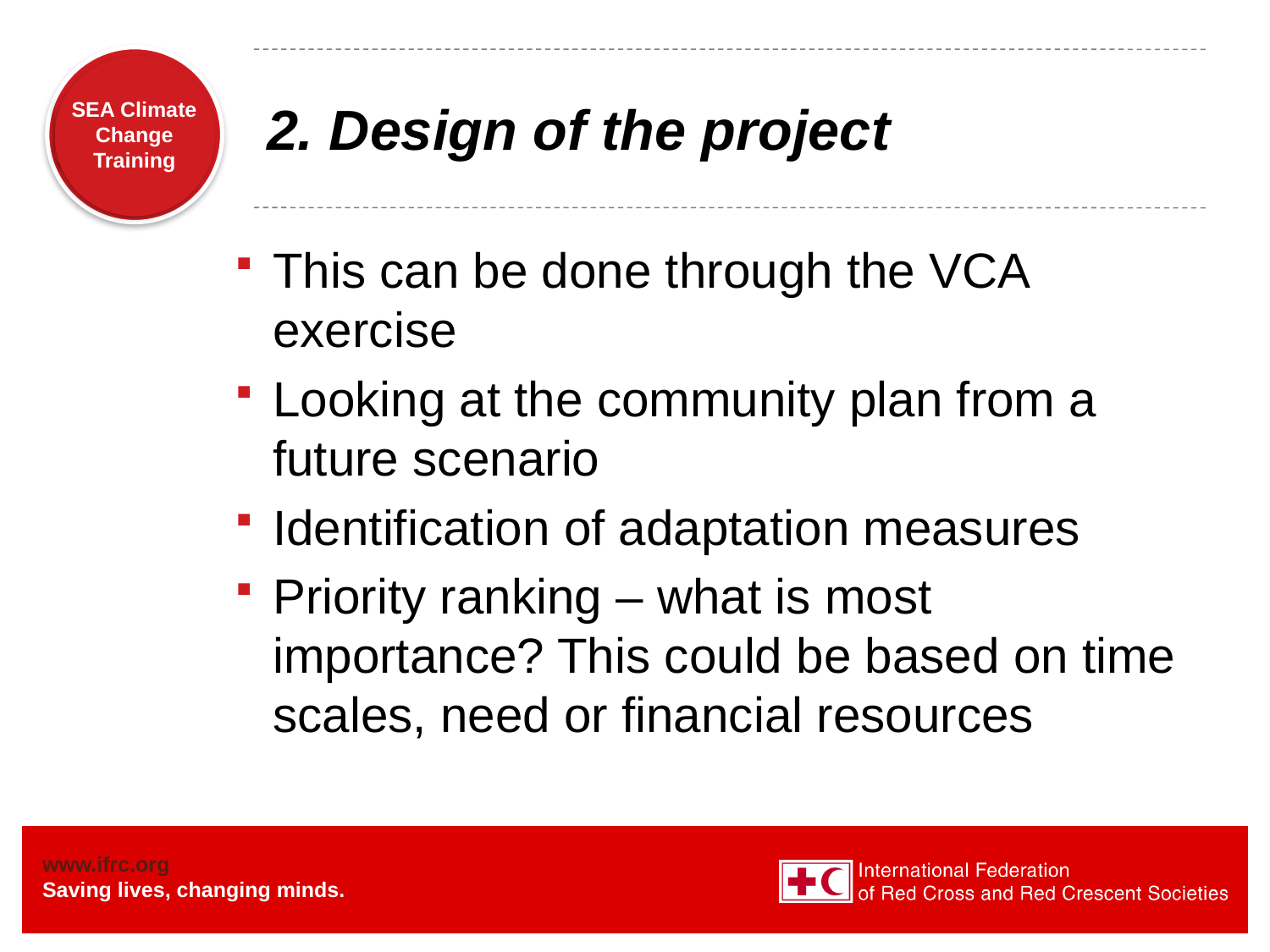

# 2. Design of the project
This can be done through the VCA exercise
Looking at the community plan from a future scenario
Identification of adaptation measures
Priority ranking – what is most importance? This could be based on time scales, need or financial resources